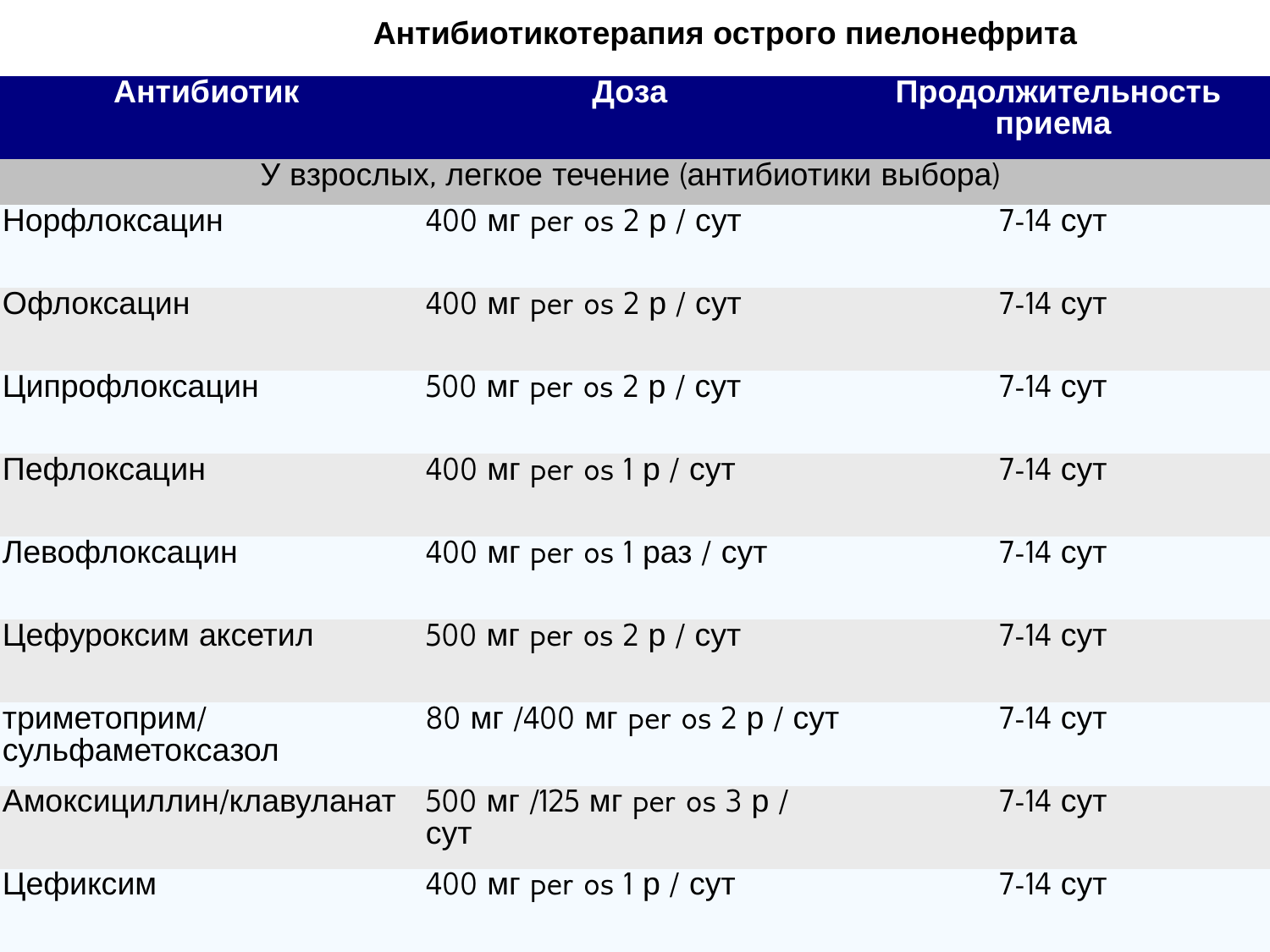

Антибиотикотерапия острого пиелонефрита
| Антибиотик | Доза | Продолжительность приема |
| --- | --- | --- |
| У взрослых, легкое течение (антибиотики выбора) |  |  |
| Норфлоксацин | 400 мг per os 2 р / сут | 7-14 сут |
| Офлоксацин | 400 мг per os 2 р / сут | 7-14 сут |
| Ципрофлоксацин | 500 мг per os 2 р / сут | 7-14 сут |
| Пефлоксацин | 400 мг per os 1 р / сут | 7-14 сут |
| Левофлоксацин | 400 мг per os 1 раз / сут | 7-14 сут |
| Цефуроксим аксетил | 500 мг per os 2 р / сут | 7-14 сут |
| триметоприм/сульфаметоксазол | 80 мг /400 мг per os 2 р / сут | 7-14 сут |
| Амоксициллин/клавуланат | 500 мг /125 мг per os 3 р / сут | 7-14 сут |
| Цефиксим | 400 мг per os 1 р / сут | 7-14 сут |